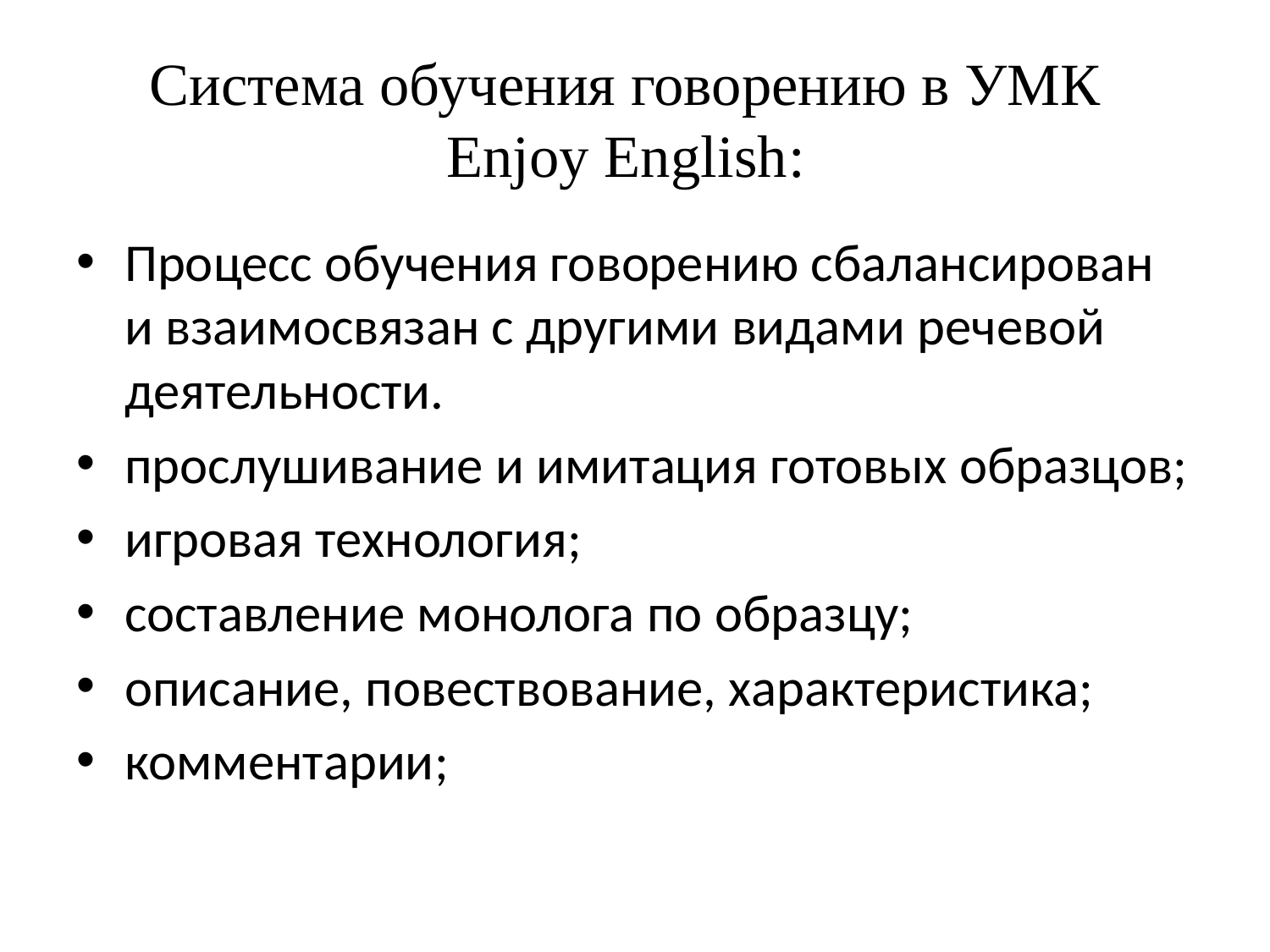

# Система обучения говорению в УМК Enjoy English:
Процесс обучения говорению сбалансирован и взаимосвязан с другими видами речевой деятельности.
прослушивание и имитация готовых образцов;
игровая технология;
составление монолога по образцу;
описание, повествование, характеристика;
комментарии;